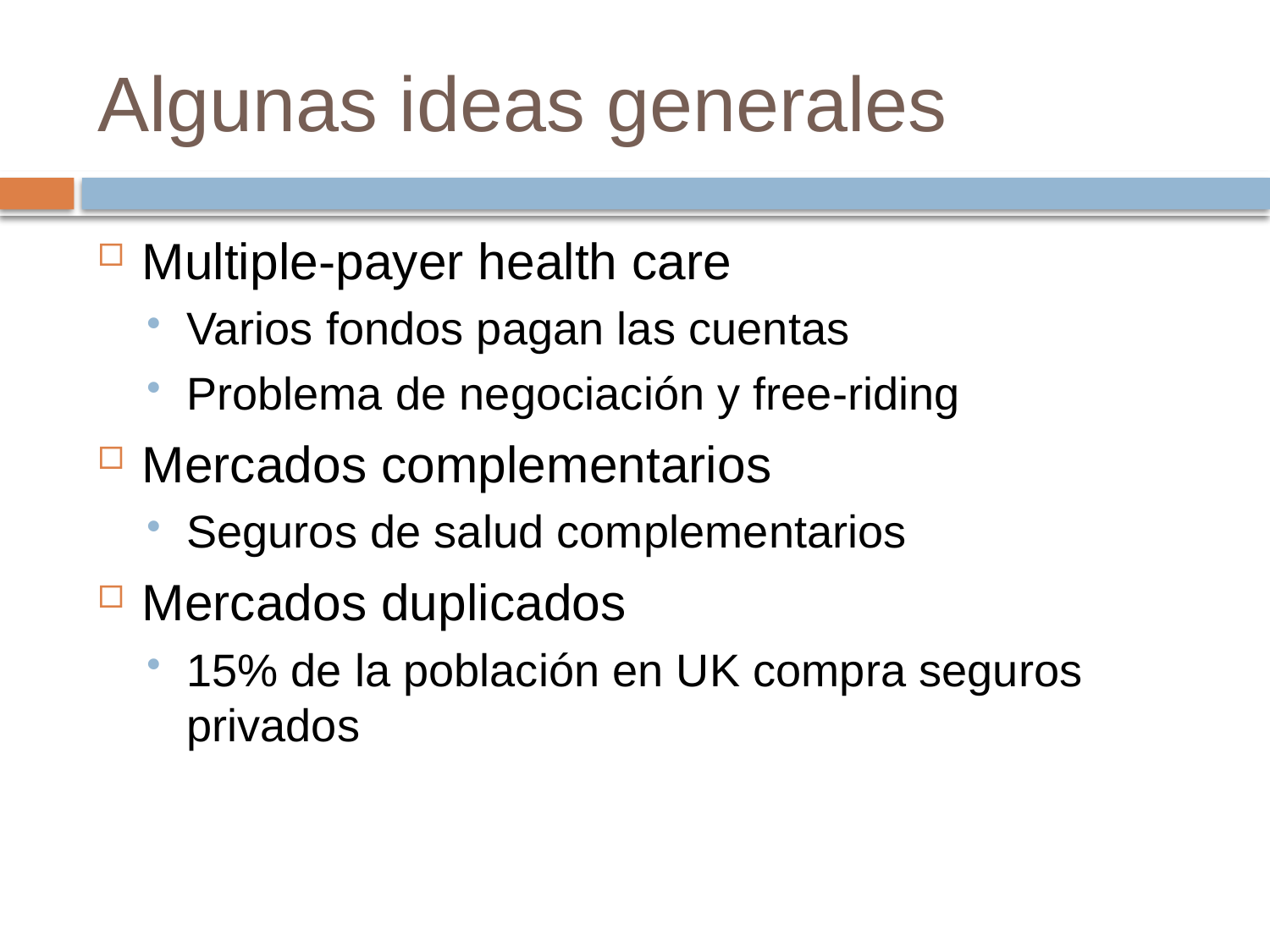

# Algunas ideas generales
Multiple-payer health care
Varios fondos pagan las cuentas
Problema de negociación y free-riding
Mercados complementarios
Seguros de salud complementarios
Mercados duplicados
15% de la población en UK compra seguros privados